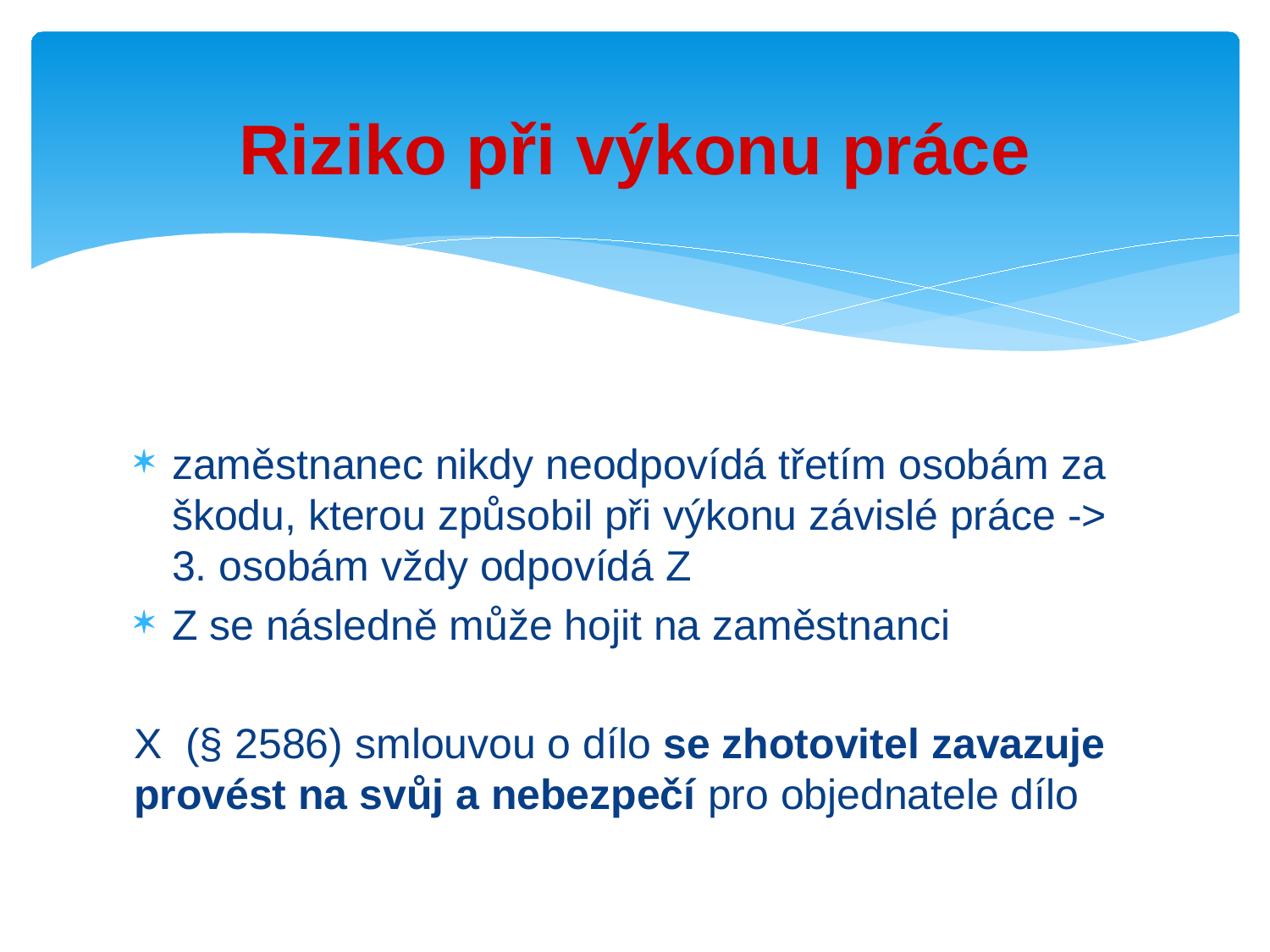

# Riziko při výkonu práce

zaměstnanec nikdy neodpovídá třetím osobám za škodu, kterou způsobil při výkonu závislé práce -> 3. osobám vždy odpovídá Z
Z se následně může hojit na zaměstnanci

X  (§ 2586) smlouvou o dílo se zhotovitel zavazuje provést na svůj a nebezpečí pro objednatele dílo